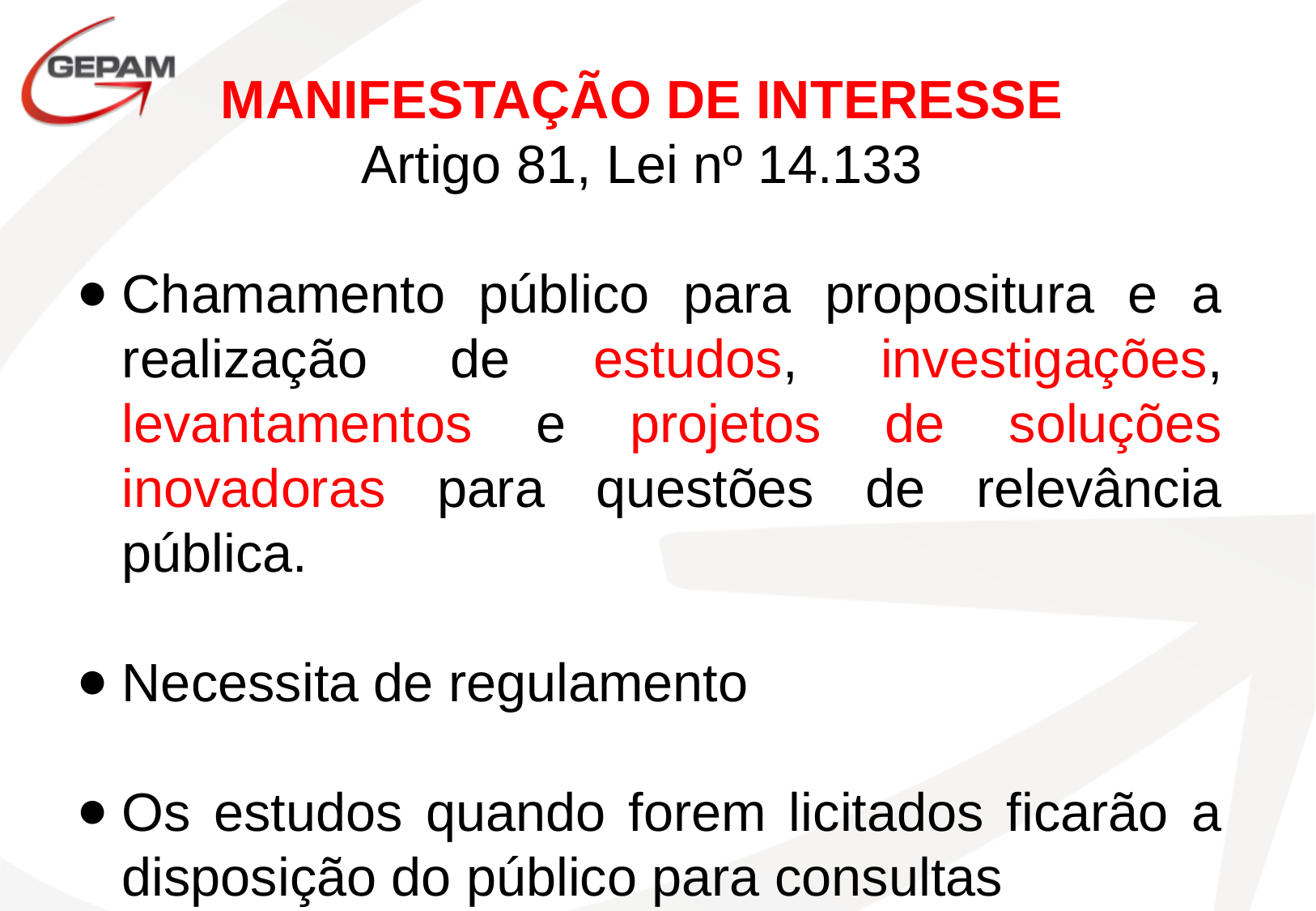

MANIFESTAÇÃO DE INTERESSE
Artigo 81, Lei nº 14.133

Chamamento público para propositura e a realização de estudos, investigações, levantamentos e projetos de soluções inovadoras para questões de relevância pública.

Necessita de regulamento

Os estudos quando forem licitados ficarão a disposição do público para consultas